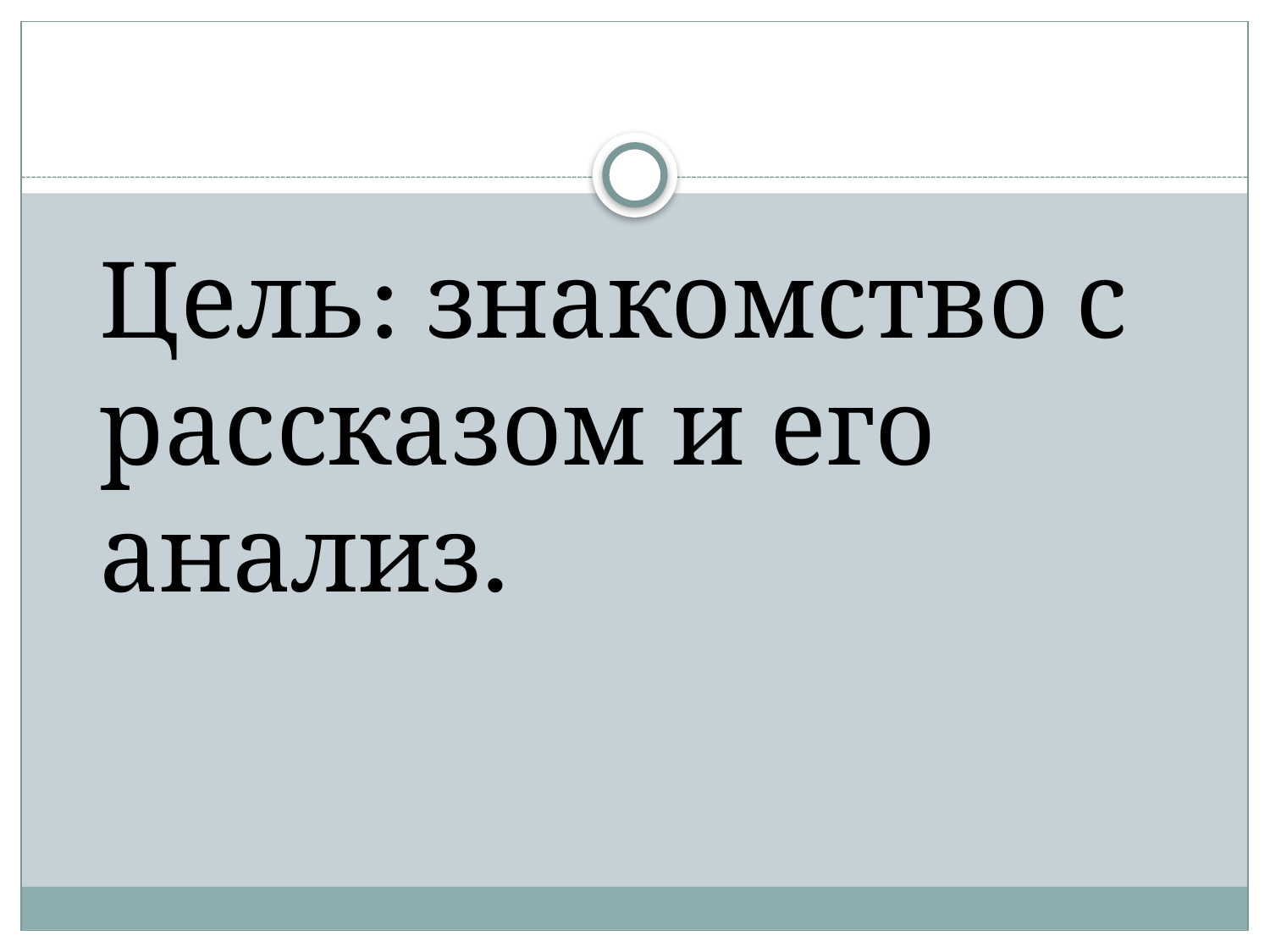

#
Цель: знакомство с рассказом и его анализ.